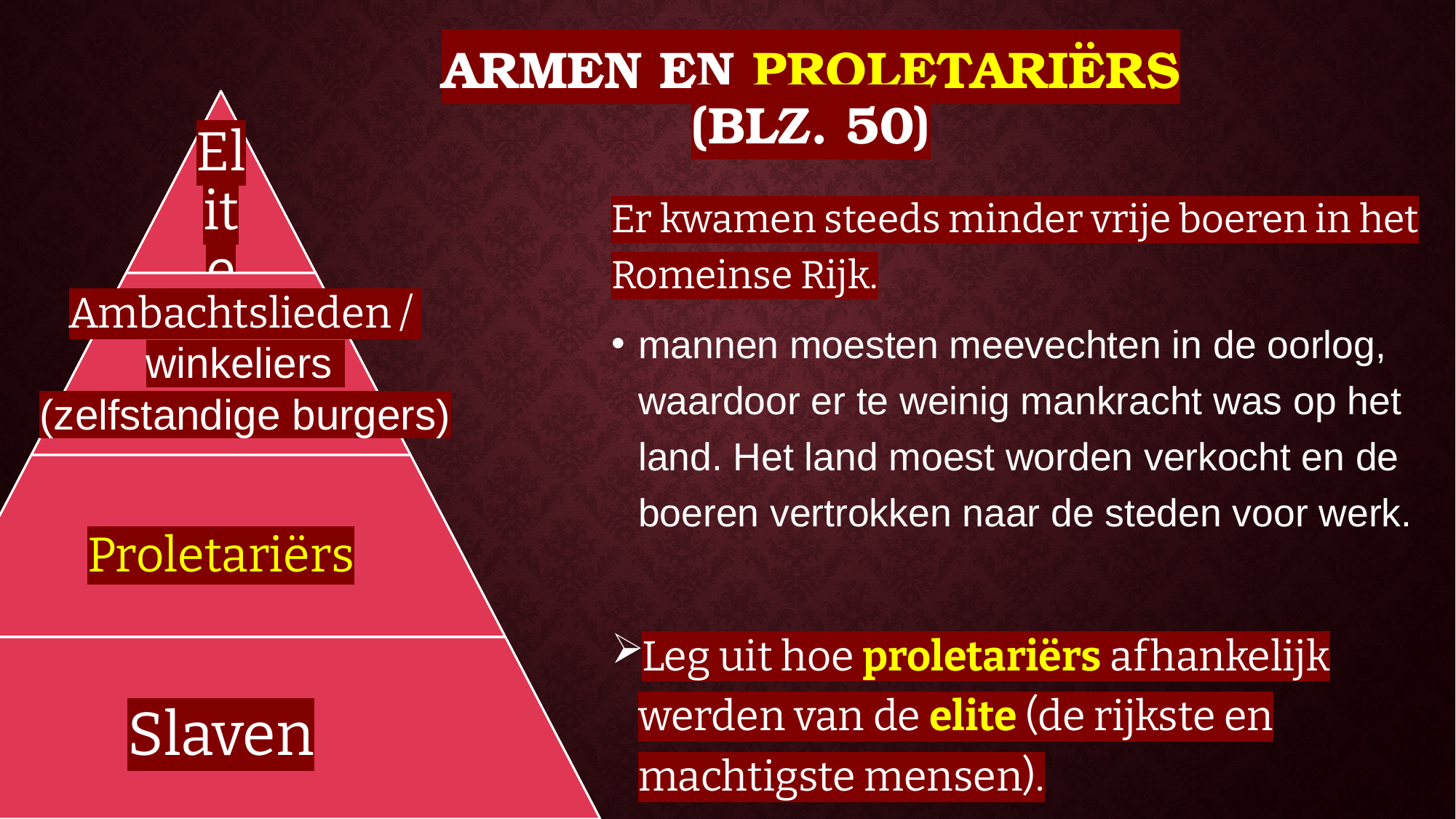

# Armen en proletariërs (blz. 50)
Elite

Proletariërs
Slaven
Er kwamen steeds minder vrije boeren in het Romeinse Rijk.
mannen moesten meevechten in de oorlog, waardoor er te weinig mankracht was op het land. Het land moest worden verkocht en de boeren vertrokken naar de steden voor werk.

Leg uit hoe proletariërs afhankelijk werden van de elite (de rijkste en machtigste mensen).

Ambachtslieden /
winkeliers
(zelfstandige burgers)